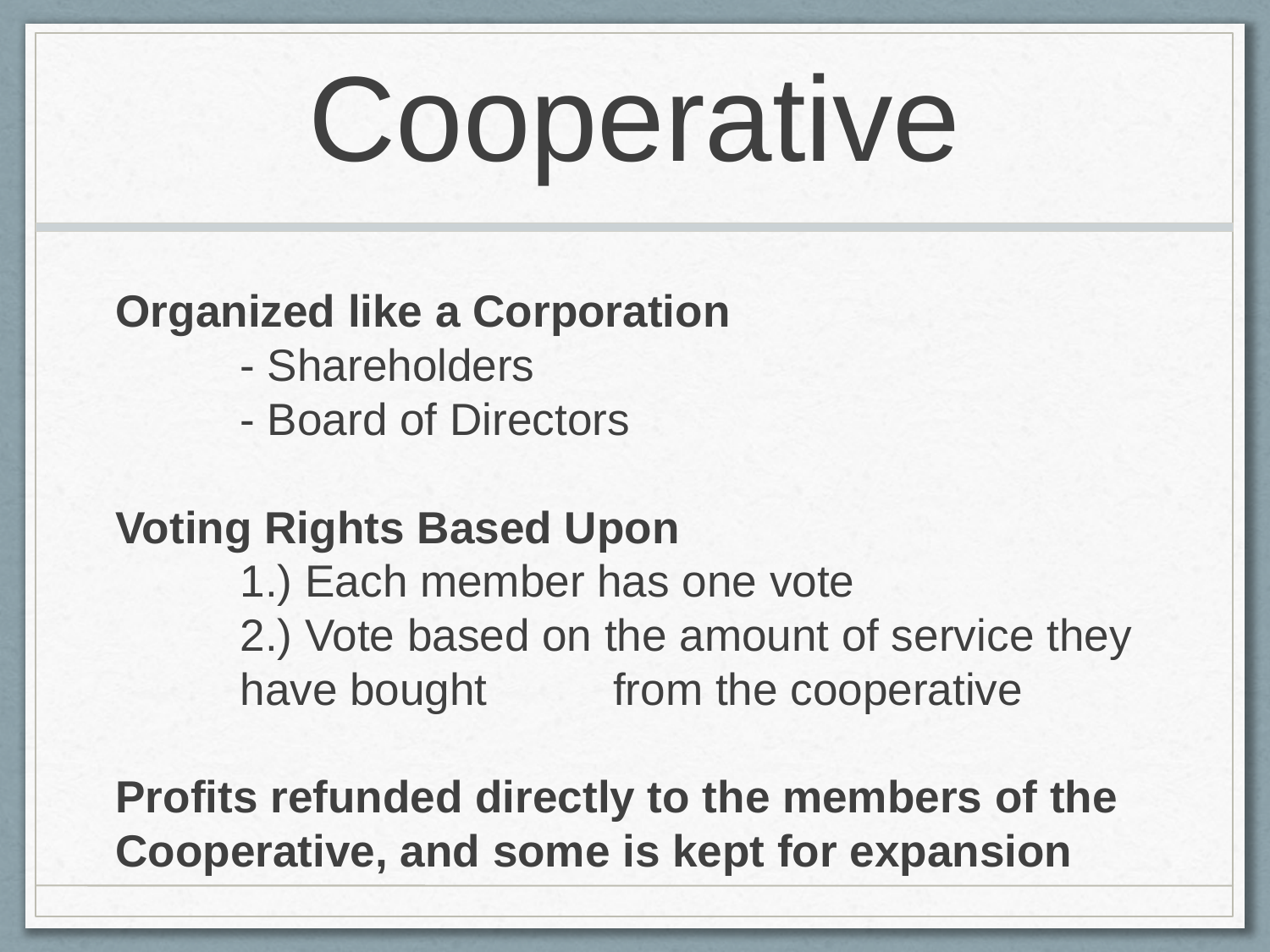

# Cooperative
Organized like a Corporation
	- Shareholders
	- Board of Directors

Voting Rights Based Upon
	1.) Each member has one vote
	2.) Vote based on the amount of service they 	have bought 	from the cooperative

Profits refunded directly to the members of the Cooperative, and some is kept for expansion